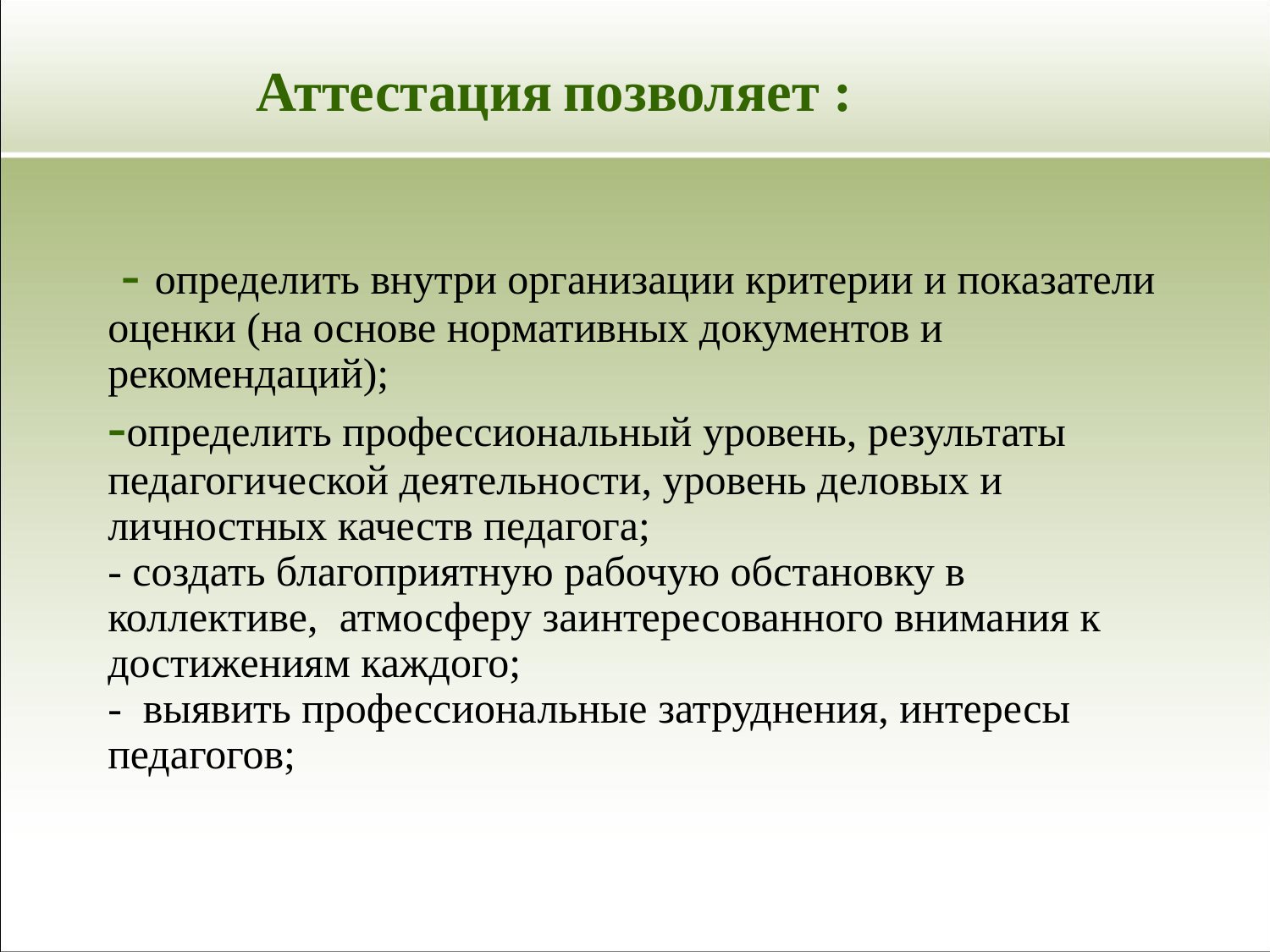

# Аттестация позволяет : - определить внутри организации критерии и показатели оценки (на основе нормативных документов и рекомендаций); -определить профессиональный уровень, результаты педагогической деятельности, уровень деловых и личностных качеств педагога; - создать благоприятную рабочую обстановку в коллективе,  атмосферу заинтересованного внимания к достижениям каждого; -  выявить профессиональные затруднения, интересы педагогов;